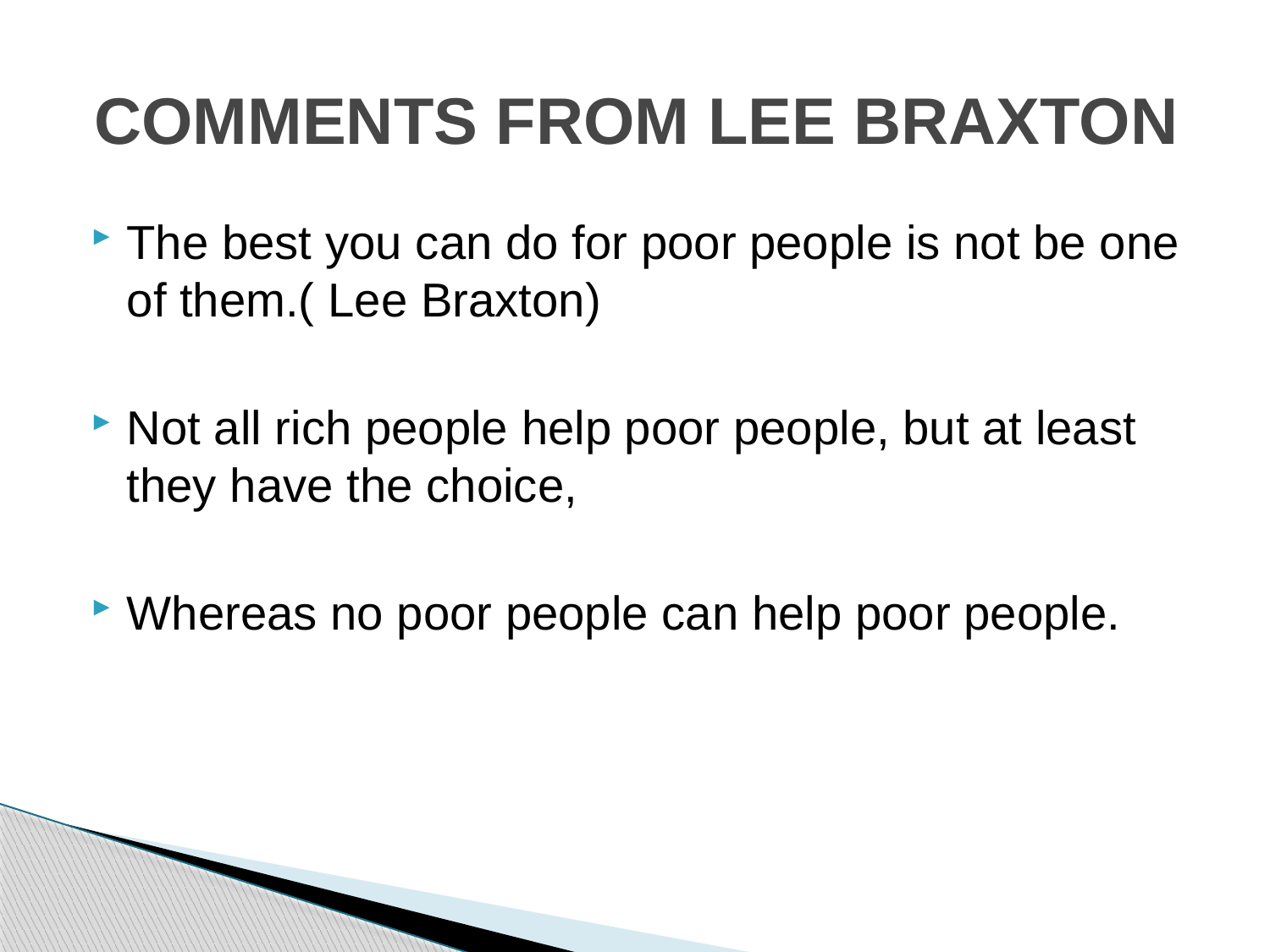

# COMMENTS FROM LEE BRAXTON
The best you can do for poor people is not be one of them.( Lee Braxton)

Not all rich people help poor people, but at least they have the choice,

Whereas no poor people can help poor people.